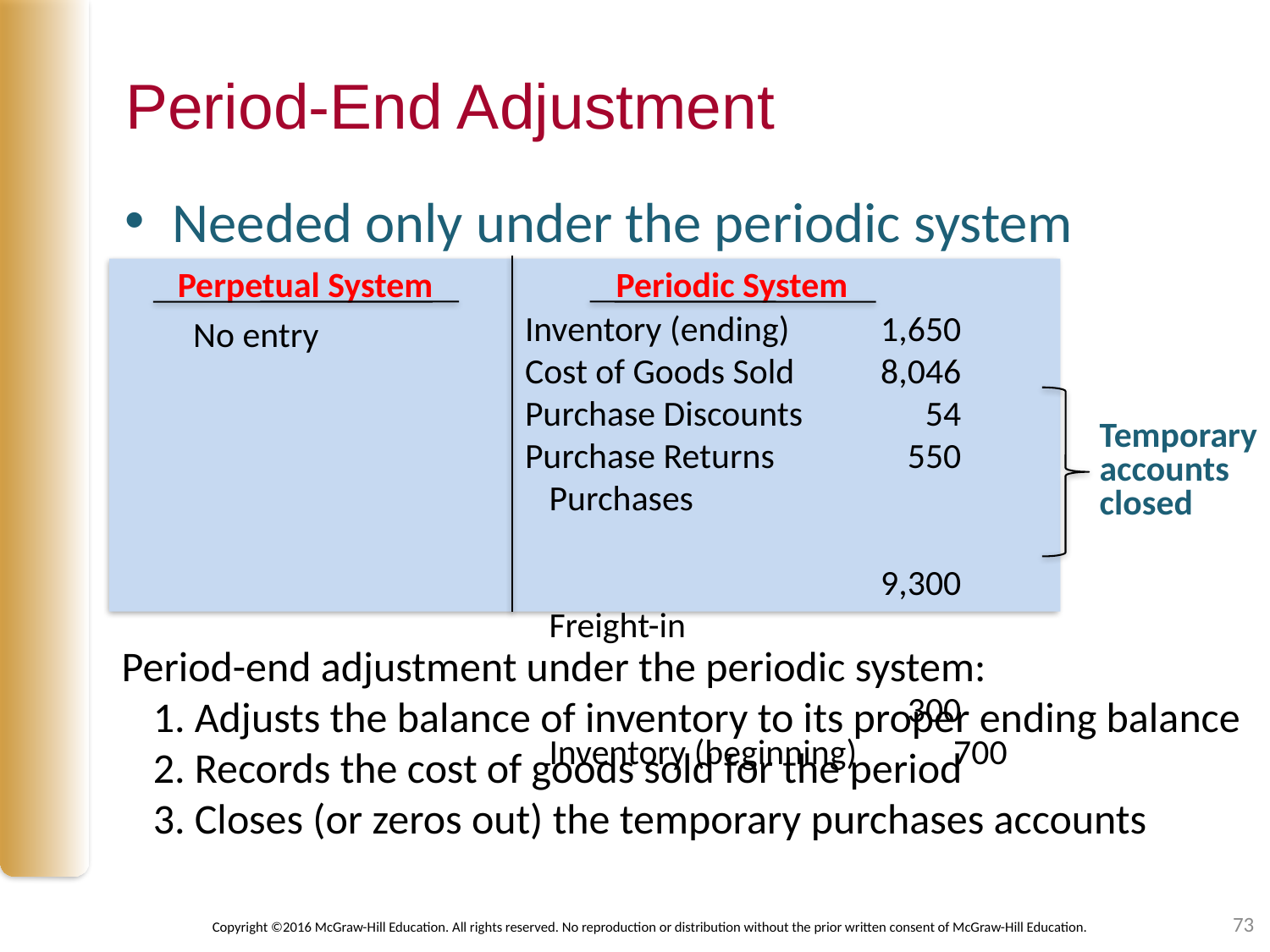

# Period-End Adjustment
Needed only under the periodic system
Periodic System
Perpetual System

Inventory (ending)	1,650
Cost of Goods Sold	8,046
Purchase Discounts	      54
Purchase Returns	    550
   Purchases					9,300
   Freight-in					    300
   Inventory (beginning)	            700
No entry

Temporary
accounts
closed
Period-end adjustment under the periodic system:
 Adjusts the balance of inventory to its proper ending balance
 Records the cost of goods sold for the period
 Closes (or zeros out) the temporary purchases accounts
73
Copyright ©2016 McGraw-Hill Education. All rights reserved. No reproduction or distribution without the prior written consent of McGraw-Hill Education.